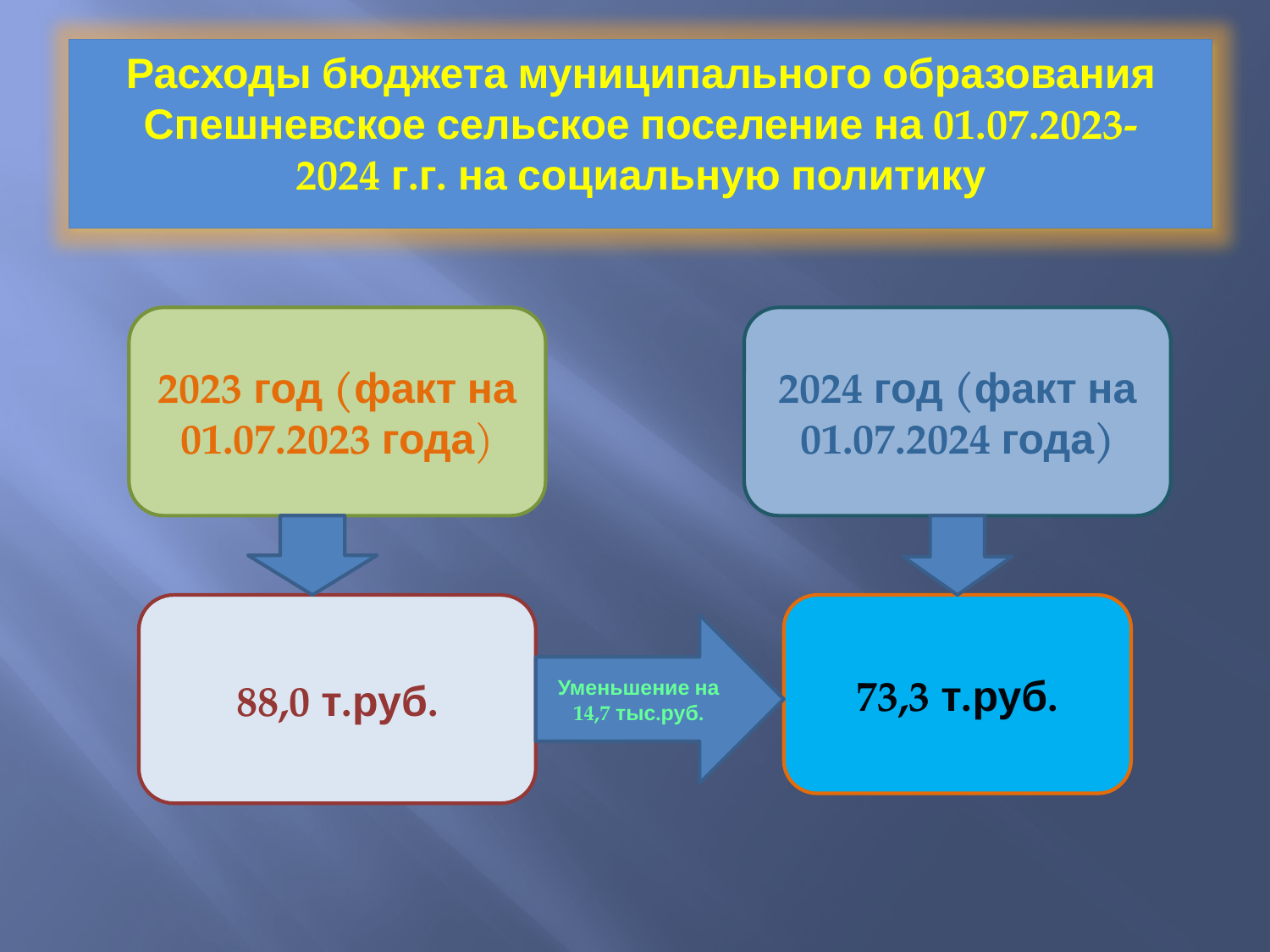

Расходы бюджета муниципального образования Спешневское сельское поселение на 01.07.2023-
2024 г.г. на социальную политику
2023 год (факт на 01.07.2023 года)
2024 год (факт на 01.07.2024 года)

88,0 т.руб.
73,3 т.руб.
Уменьшение на 14,7 тыс.руб.